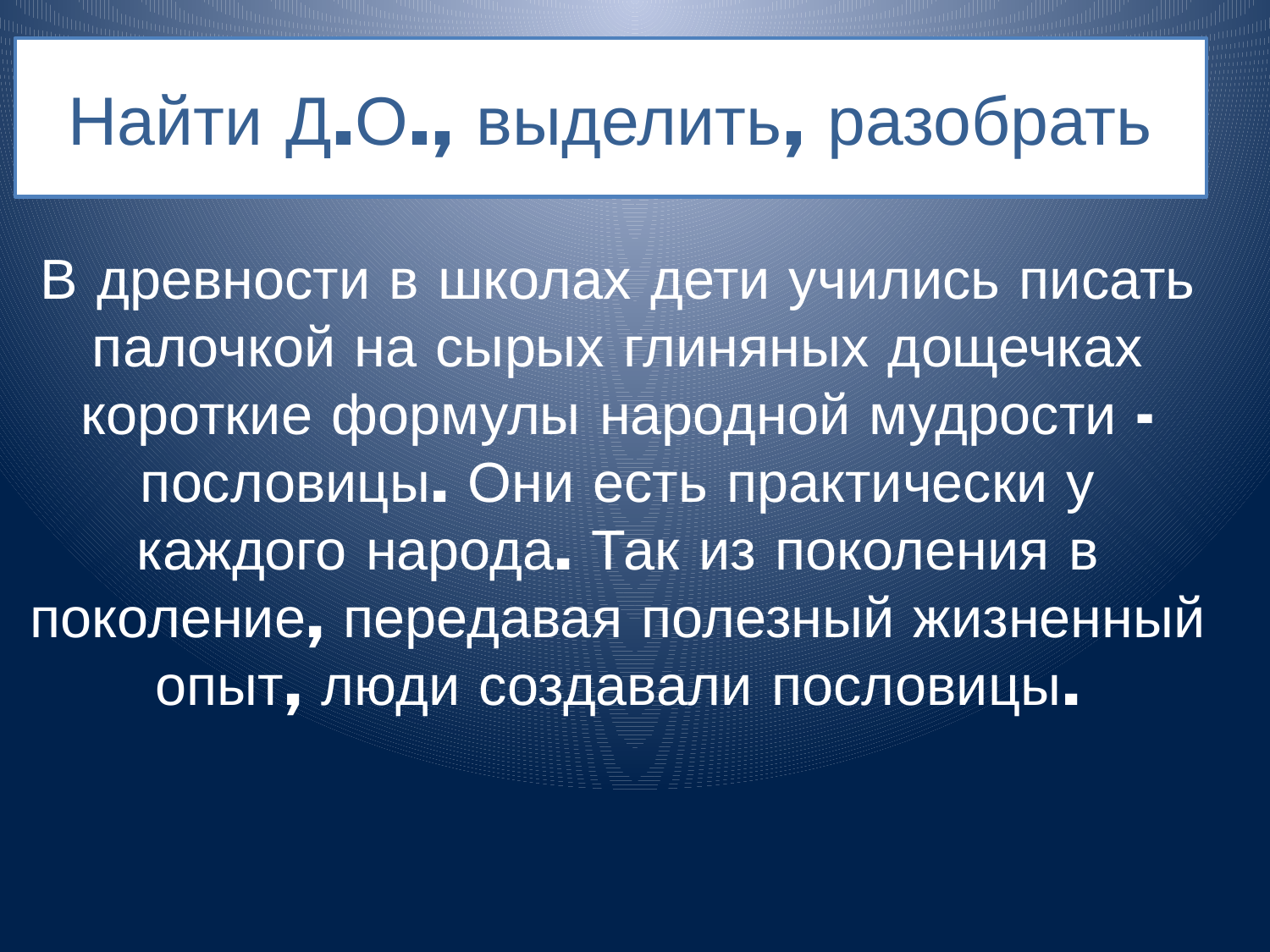

# Найти Д.О., выделить, разобрать
В древности в школах дети учились писать палочкой на сырых глиняных дощечках короткие формулы народной мудрости - пословицы. Они есть практически у каждого народа. Так из поколения в поколение, передавая полезный жизненный опыт, люди создавали пословицы.